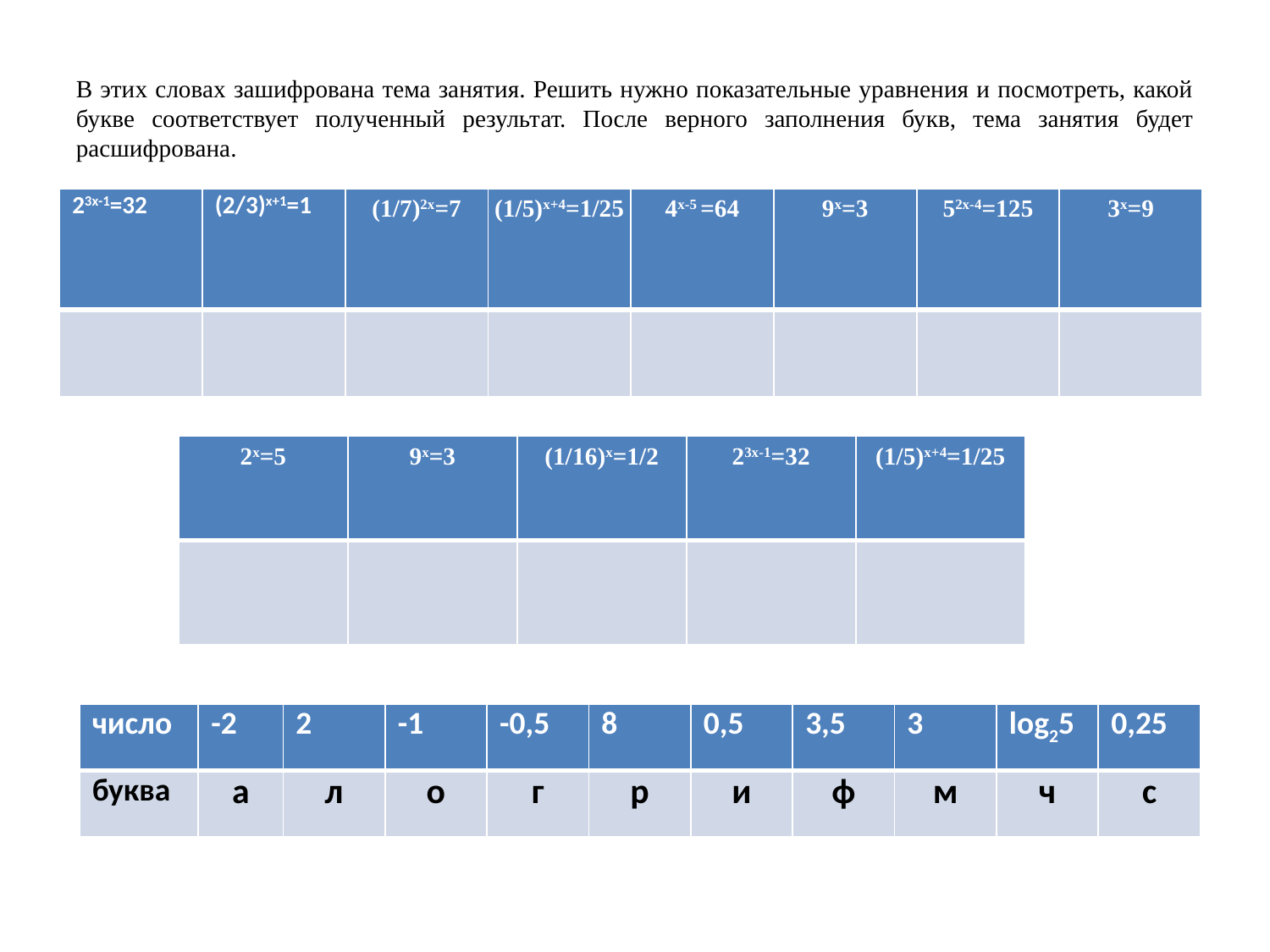

# В этих словах зашифрована тема занятия. Решить нужно показательные уравнения и посмотреть, какой букве соответствует полученный результат. После верного заполнения букв, тема занятия будет расшифрована.
| 23х-1=32 | (2/3)х+1=1 | (1/7)2х=7 | (1/5)х+4=1/25 | 4х-5 =64 | 9х=3 | 52х-4=125 | 3х=9 |
| --- | --- | --- | --- | --- | --- | --- | --- |
|  |  |  |  |  |  |  |  |
| 2х=5 | 9х=3 | (1/16)х=1/2 | 23х-1=32 | (1/5)х+4=1/25 |
| --- | --- | --- | --- | --- |
|  |  |  |  |  |
| число | -2 | 2 | -1 | -0,5 | 8 | 0,5 | 3,5 | 3 | log25 | 0,25 |
| --- | --- | --- | --- | --- | --- | --- | --- | --- | --- | --- |
| буква | а | л | о | г | р | и | ф | м | ч | с |